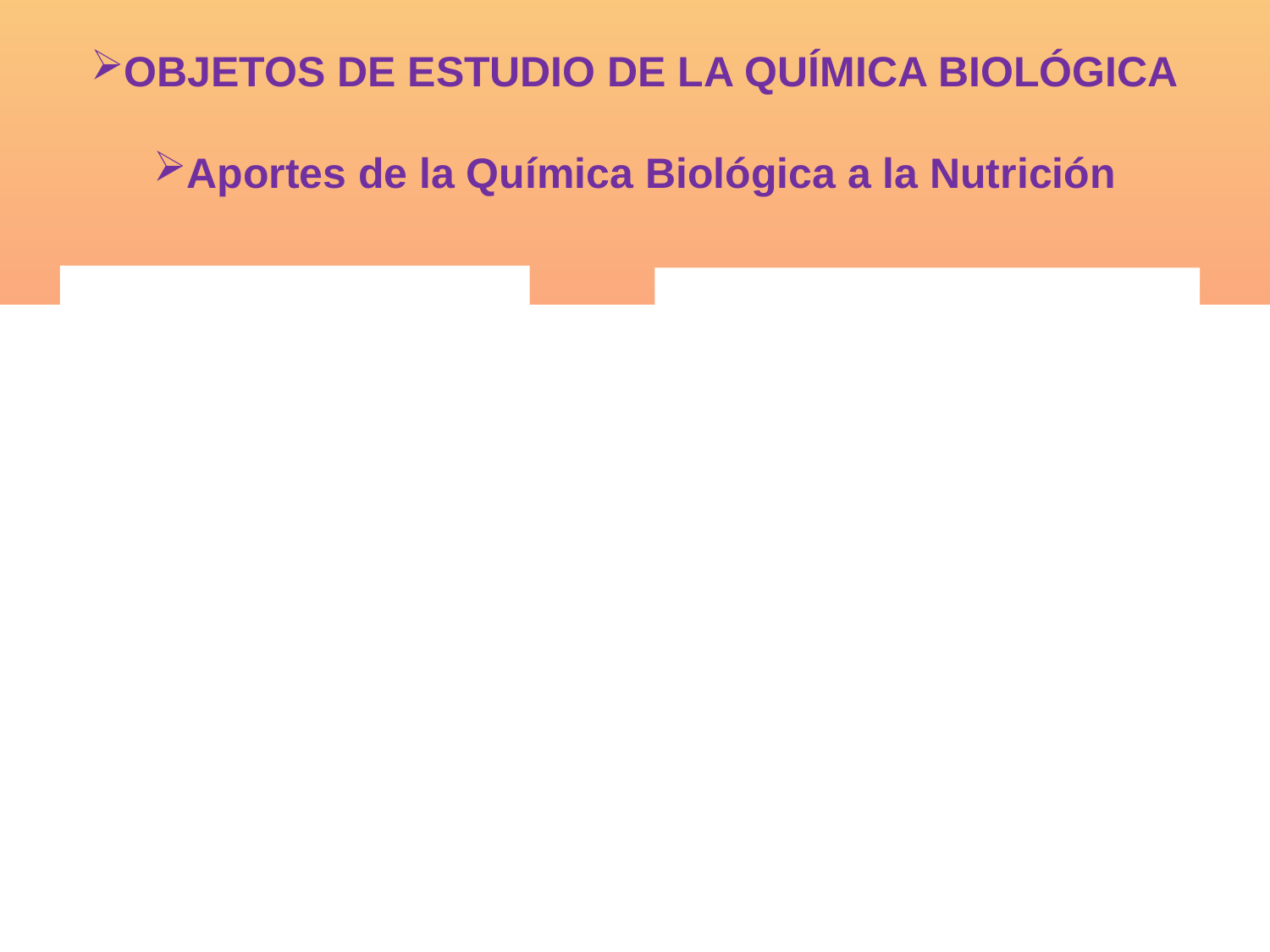

OBJETOS DE ESTUDIO DE LA QUÍMICA BIOLÓGICA

Aportes de la Química Biológica a la Nutrición

Estudio de los
componentes
de los seres vivos

Estudio de las transformaciones químicas
que suceden en las células

Bioelementos
Metabolismo

Moléculas biológicas